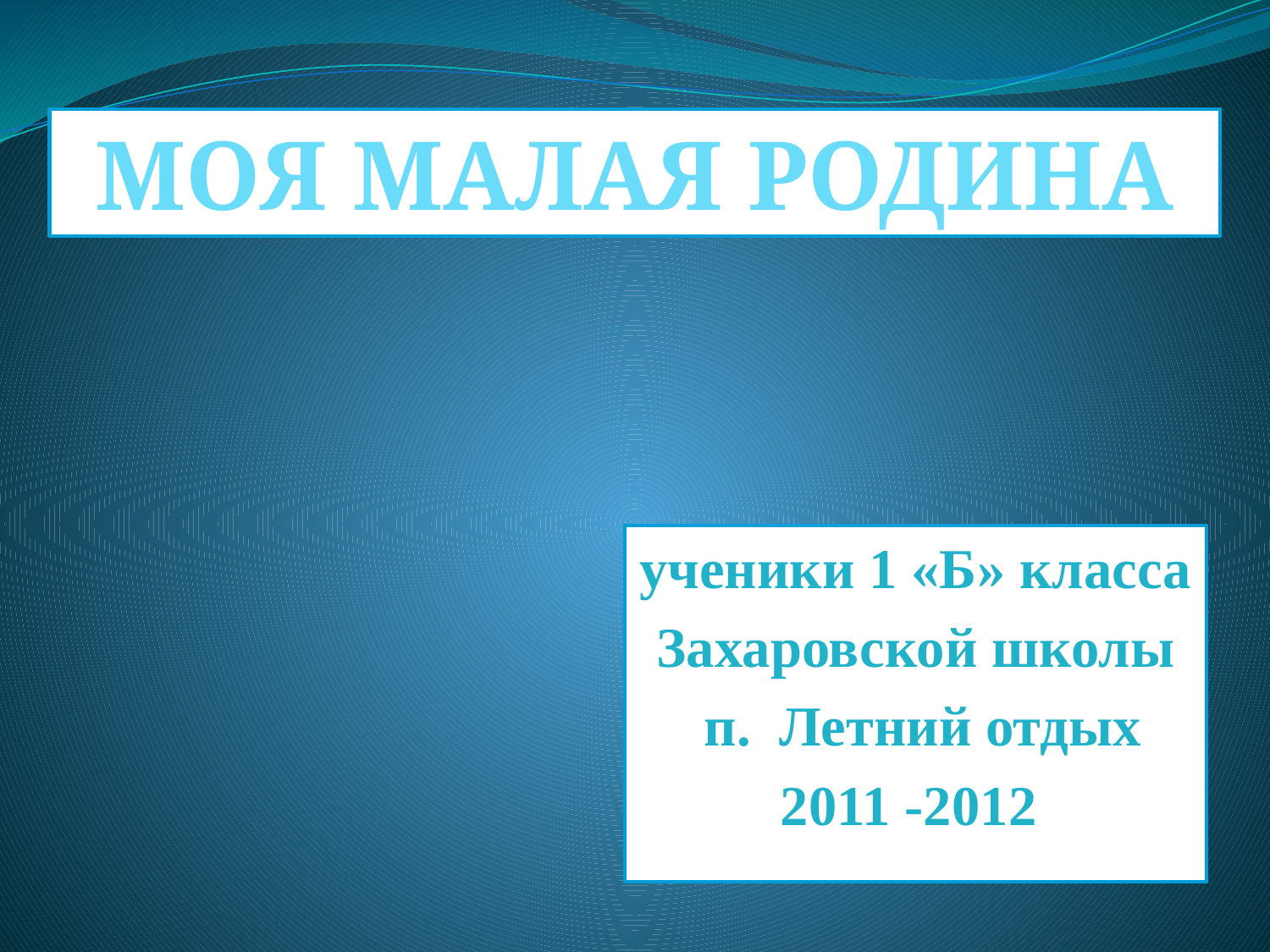

МОЯ МАЛАЯ РОДИНА
ученики 1 «Б» класса
Захаровской школы
 п.  Летний отдых
2011 -2012